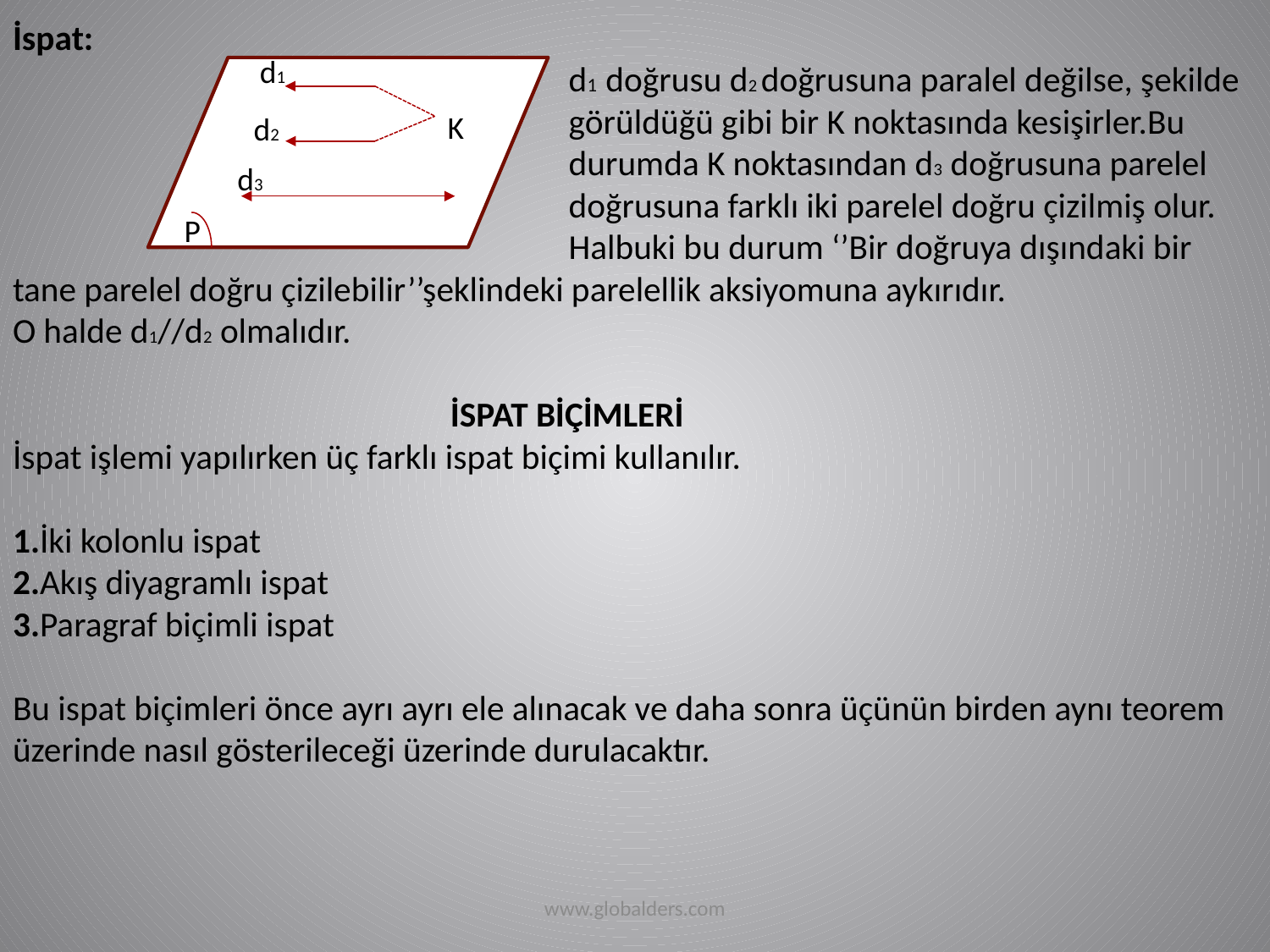

# İspat: d1  doğrusu d2 doğrusuna paralel değilse, şekilde görüldüğü gibi bir K noktasında kesişirler.Bu durumda K noktasından d3  doğrusuna parelel doğrusuna farklı iki parelel doğru çizilmiş olur. Halbuki bu durum ‘’Bir doğruya dışındaki bir tane parelel doğru çizilebilir’’şeklindeki parelellik aksiyomuna aykırıdır. O halde d1//d2  olmalıdır. İSPAT BİÇİMLERİ İspat işlemi yapılırken üç farklı ispat biçimi kullanılır. 1.İki kolonlu ispat 2.Akış diyagramlı ispat 3.Paragraf biçimli ispat Bu ispat biçimleri önce ayrı ayrı ele alınacak ve daha sonra üçünün birden aynı teorem üzerinde nasıl gösterileceği üzerinde durulacaktır.
d1

K
d2
d3
P

www.globalders.com